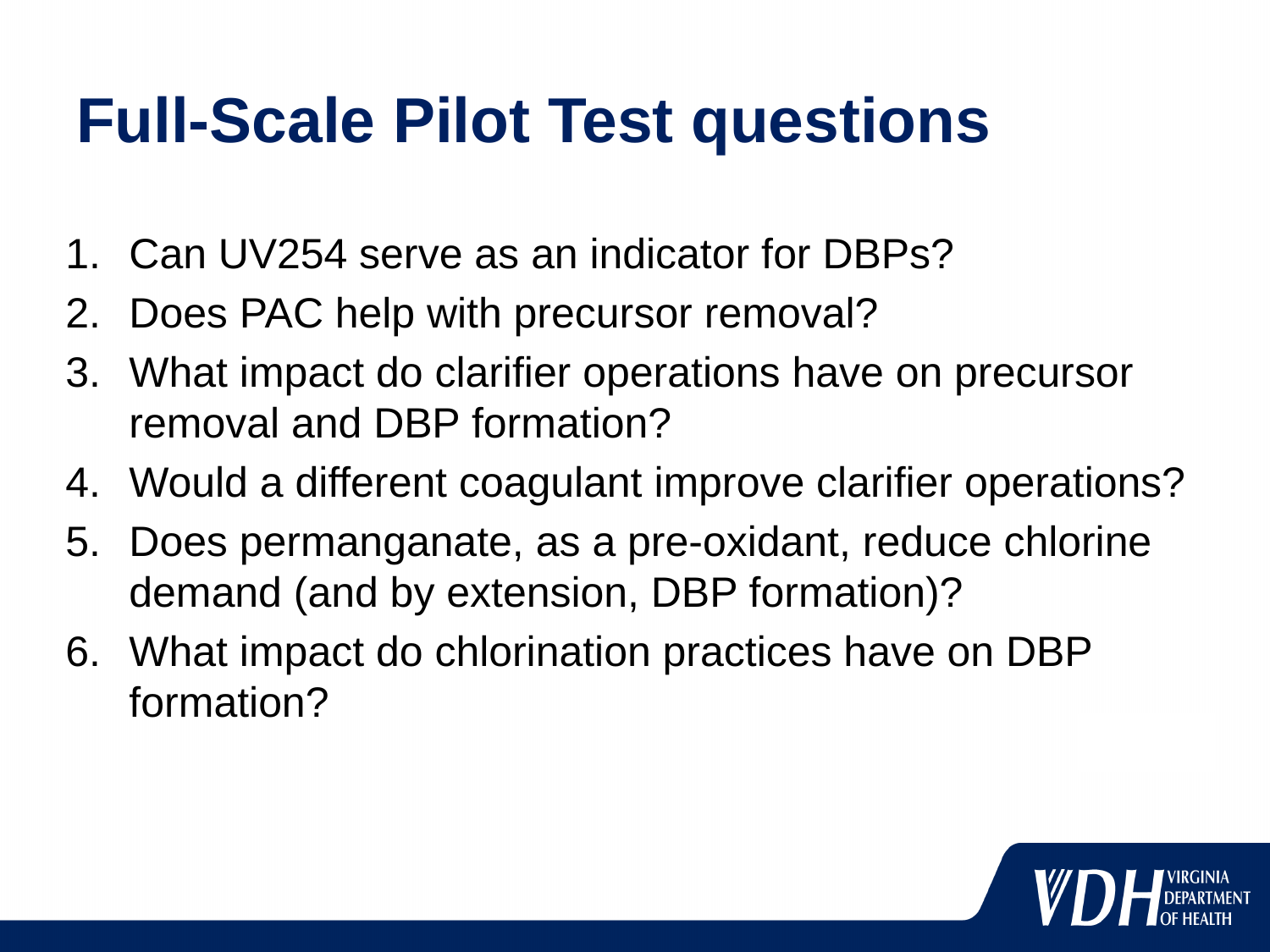

# Full-Scale Pilot Test questions
Can UV254 serve as an indicator for DBPs?
Does PAC help with precursor removal?
What impact do clarifier operations have on precursor removal and DBP formation?
Would a different coagulant improve clarifier operations?
Does permanganate, as a pre-oxidant, reduce chlorine demand (and by extension, DBP formation)?
What impact do chlorination practices have on DBP formation?